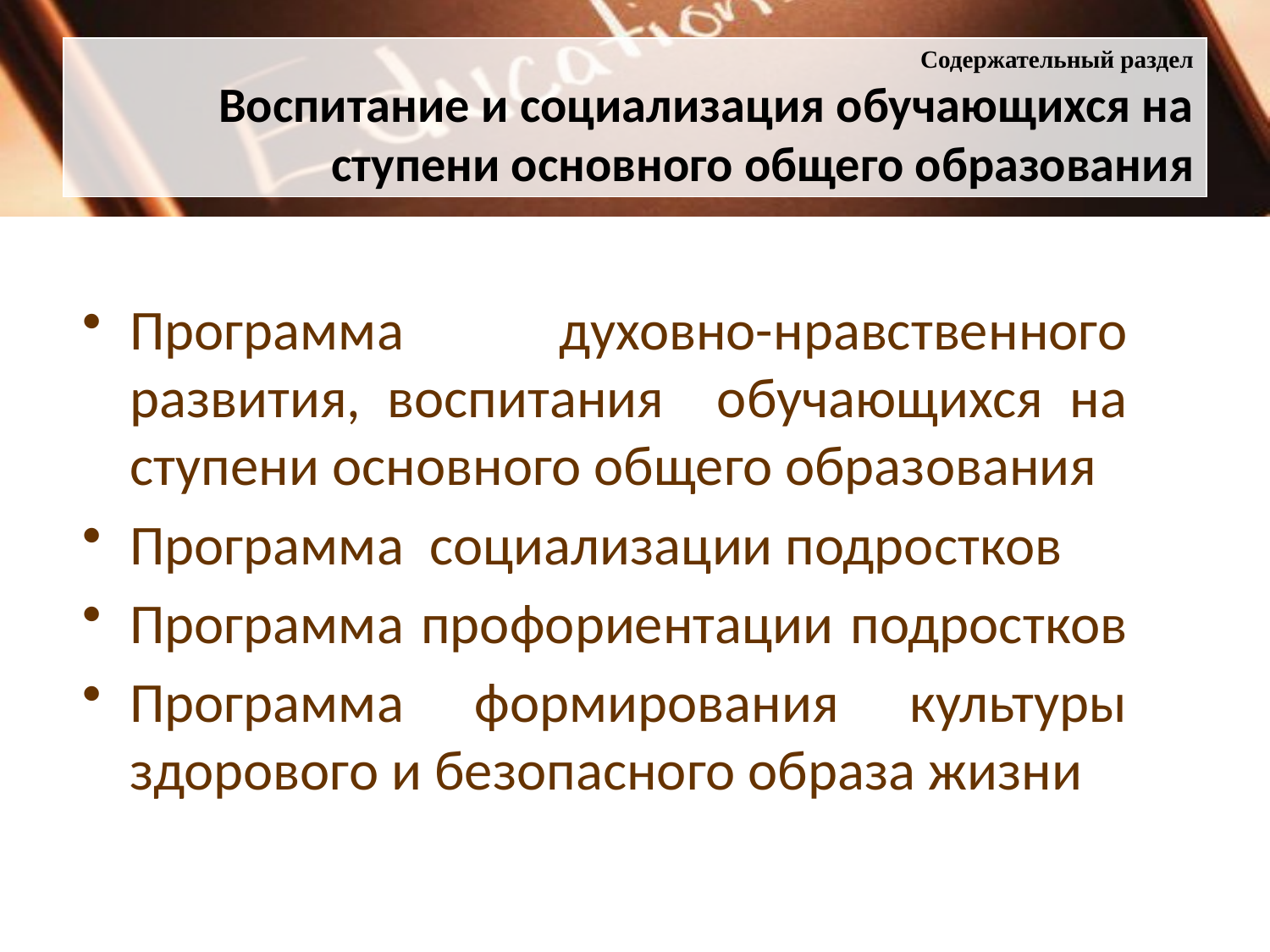

# Содержательный раздел Воспитание и социализация обучающихся на ступени основного общего образования
Программа духовно-нравственного развития, воспитания  обучающихся на ступени основного общего образования
Программа  социализации подростков
Программа профориентации подростков
Программа формирования культуры здорового и безопасного образа жизни